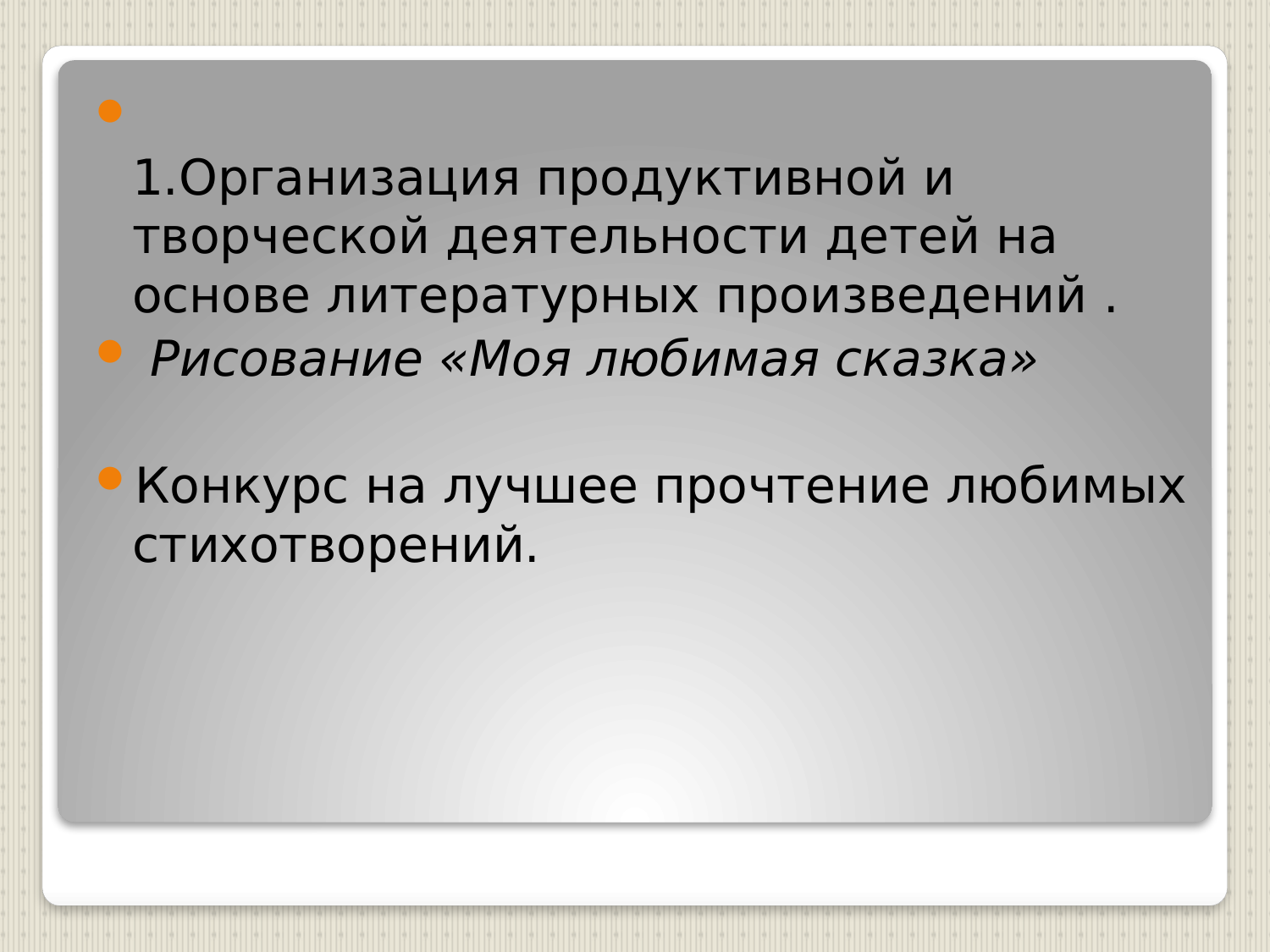

1.Организация продуктивной и творческой деятельности детей на основе литературных произведений .
 Рисование «Моя любимая сказка»

Конкурс на лучшее прочтение любимых стихотворений.